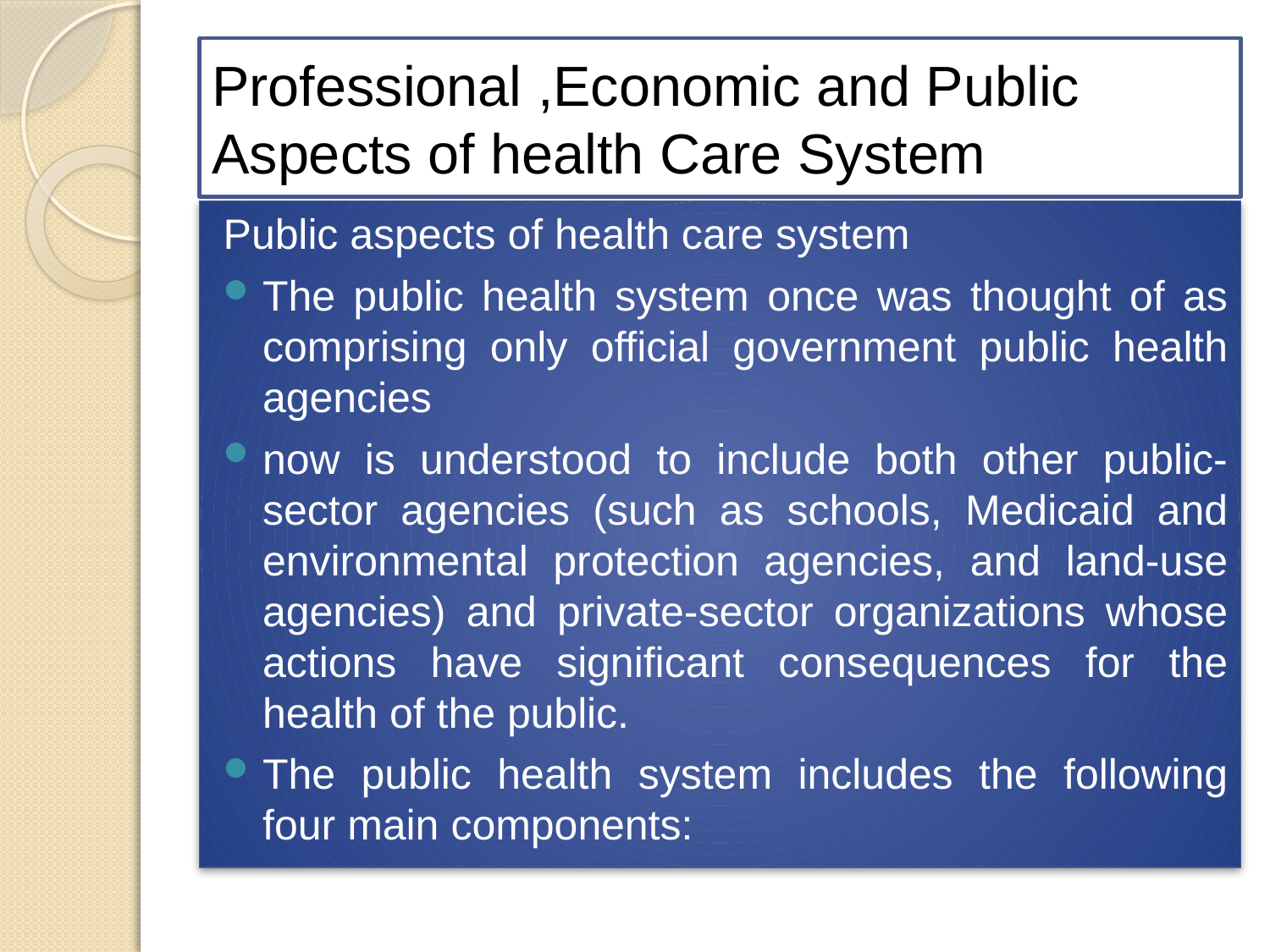

# Professional ,Economic and Public Aspects of health Care System
Public aspects of health care system
The public health system once was thought of as comprising only official government public health agencies
now is understood to include both other public-sector agencies (such as schools, Medicaid and environmental protection agencies, and land-use agencies) and private-sector organizations whose actions have significant consequences for the health of the public.
The public health system includes the following four main components: